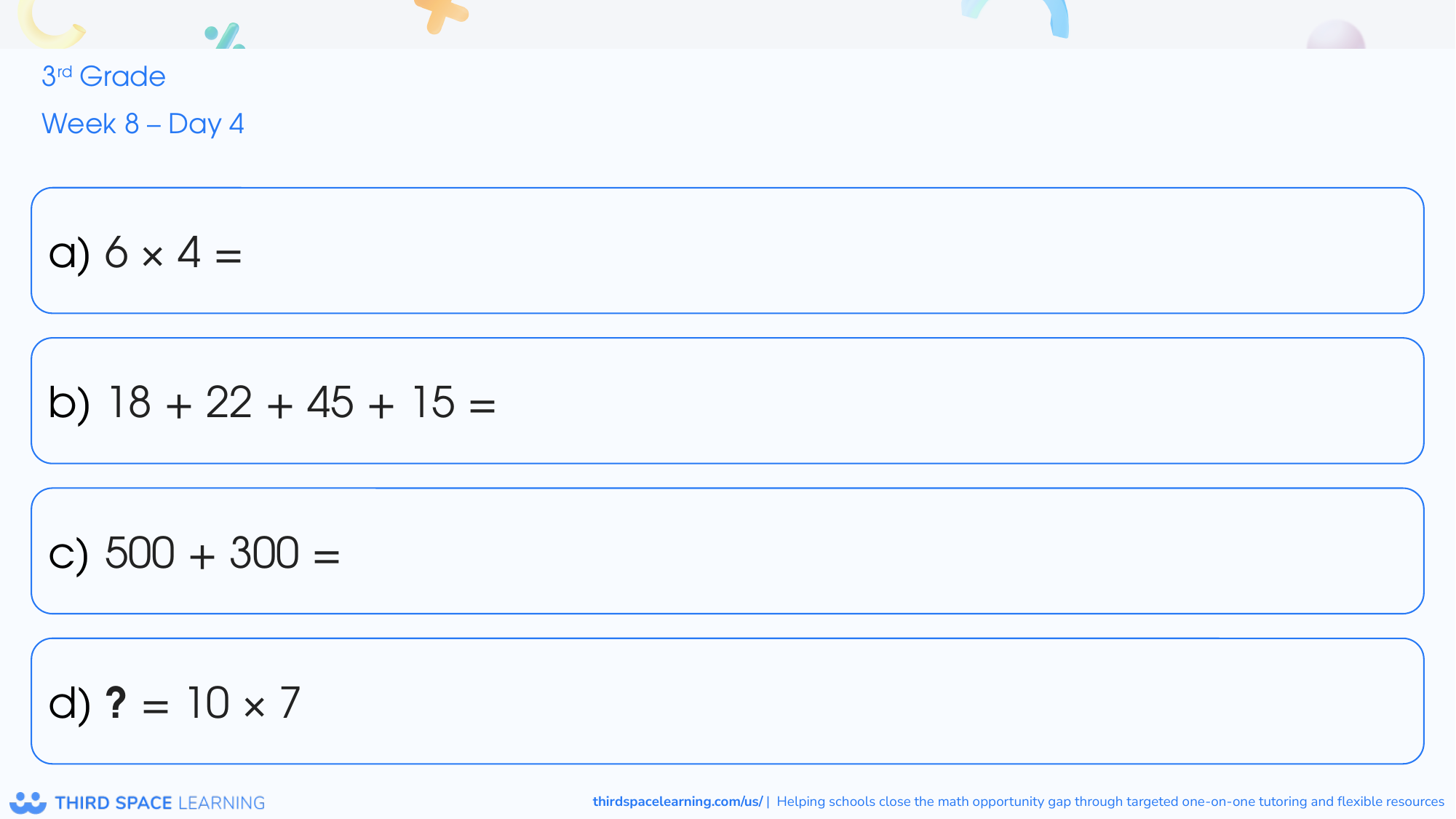

3rd Grade
Week 8 – Day 4
6 × 4 =
18 + 22 + 45 + 15 =
500 + 300 =
? = 10 × 7